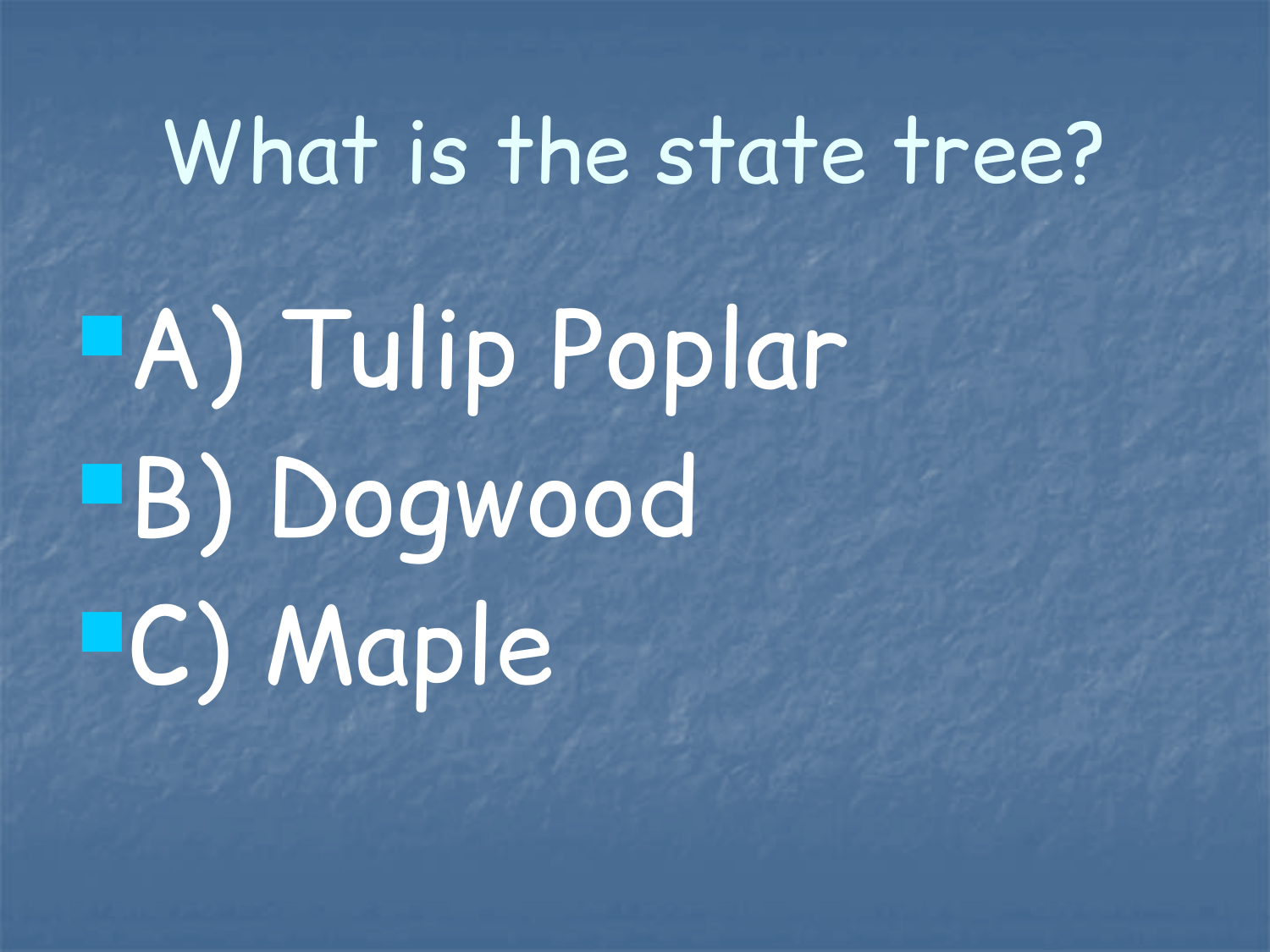

# What is the state tree?
A) Tulip Poplar
B) Dogwood
C) Maple